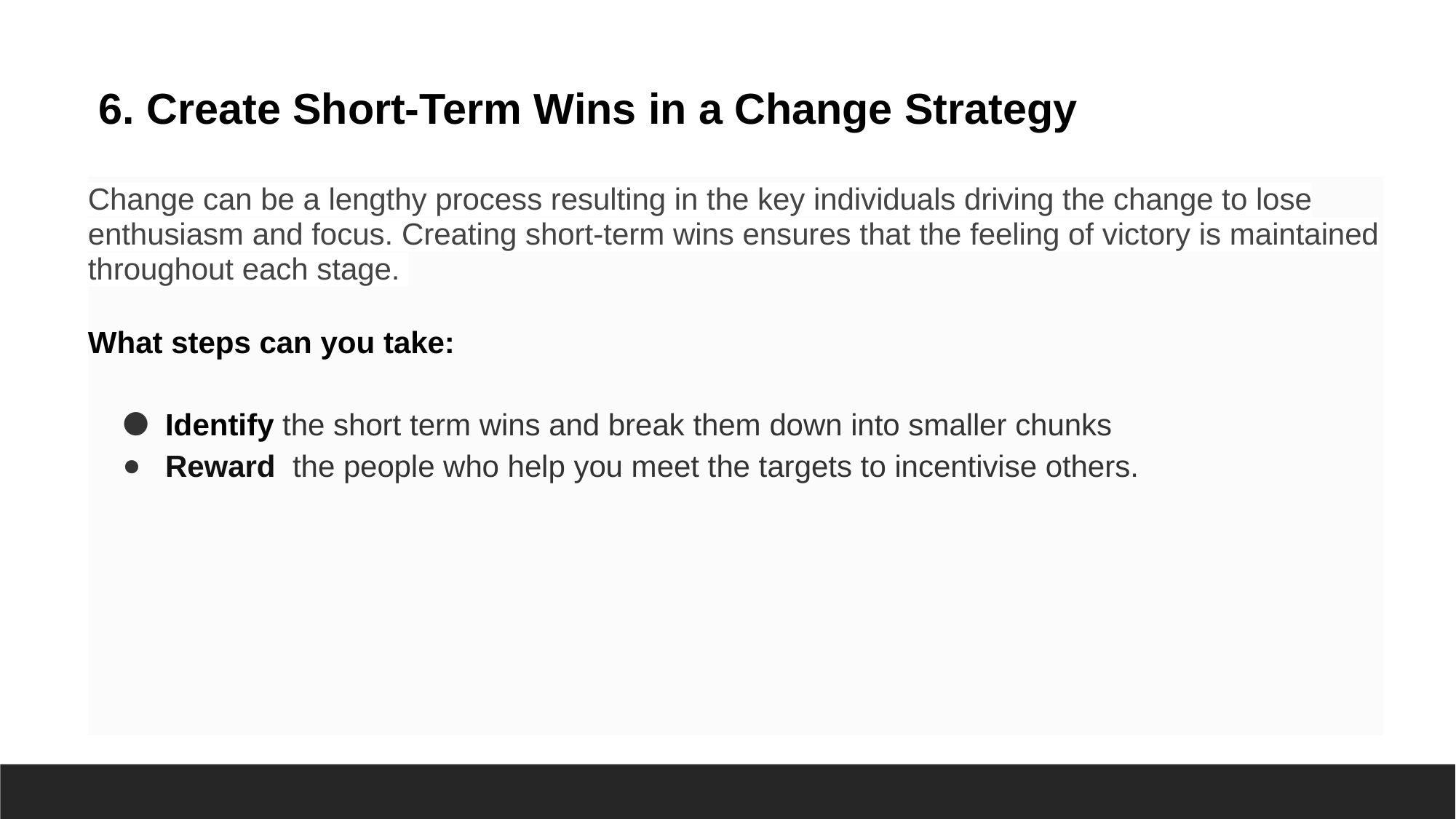

# 6. Create Short-Term Wins in a Change Strategy
Change can be a lengthy process resulting in the key individuals driving the change to lose enthusiasm and focus. Creating short-term wins ensures that the feeling of victory is maintained throughout each stage.
What steps can you take:
Identify the short term wins and break them down into smaller chunks
Reward  the people who help you meet the targets to incentivise others.